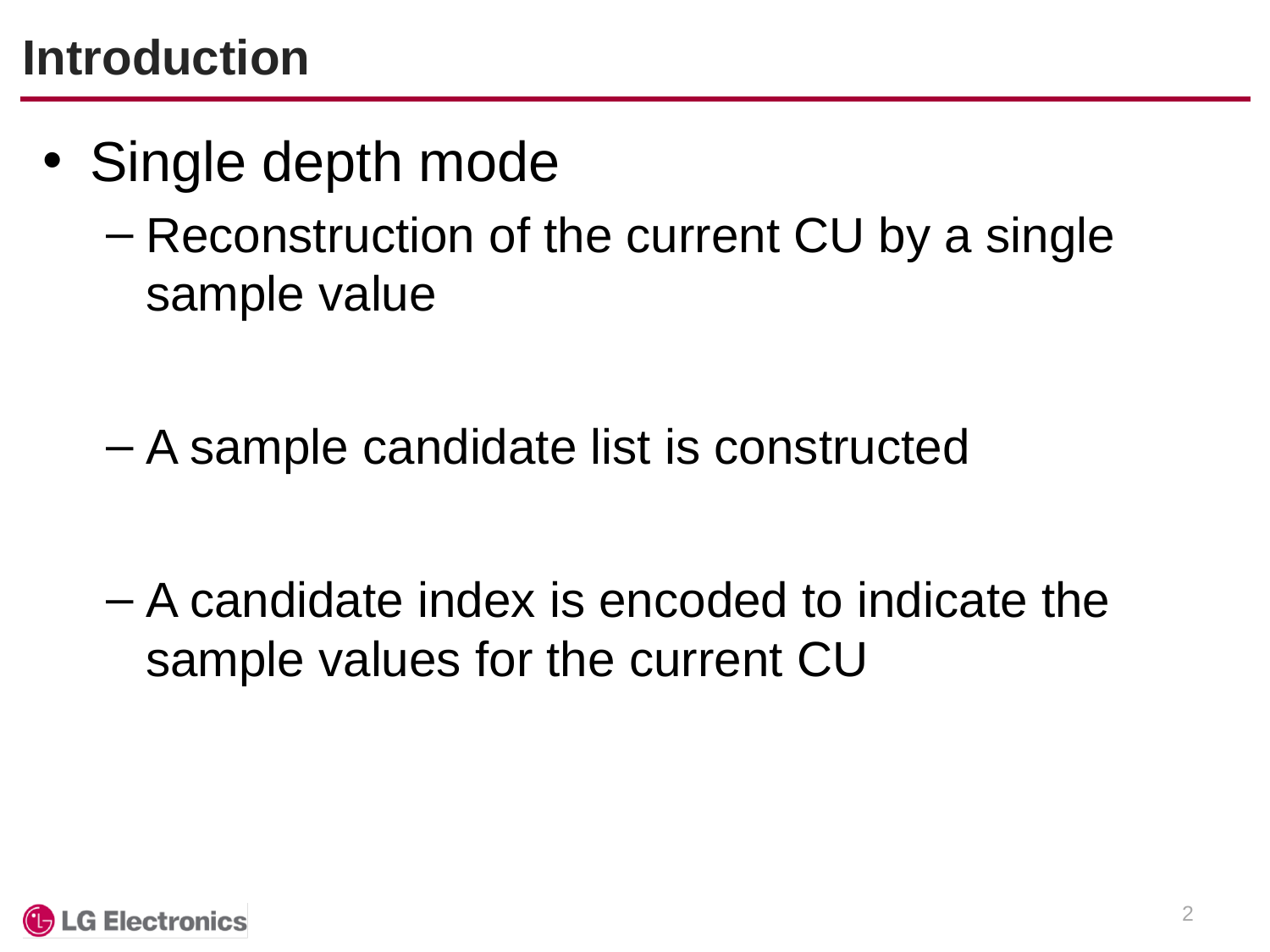

# Introduction
Single depth mode
Reconstruction of the current CU by a single sample value

A sample candidate list is constructed

A candidate index is encoded to indicate the sample values for the current CU

2